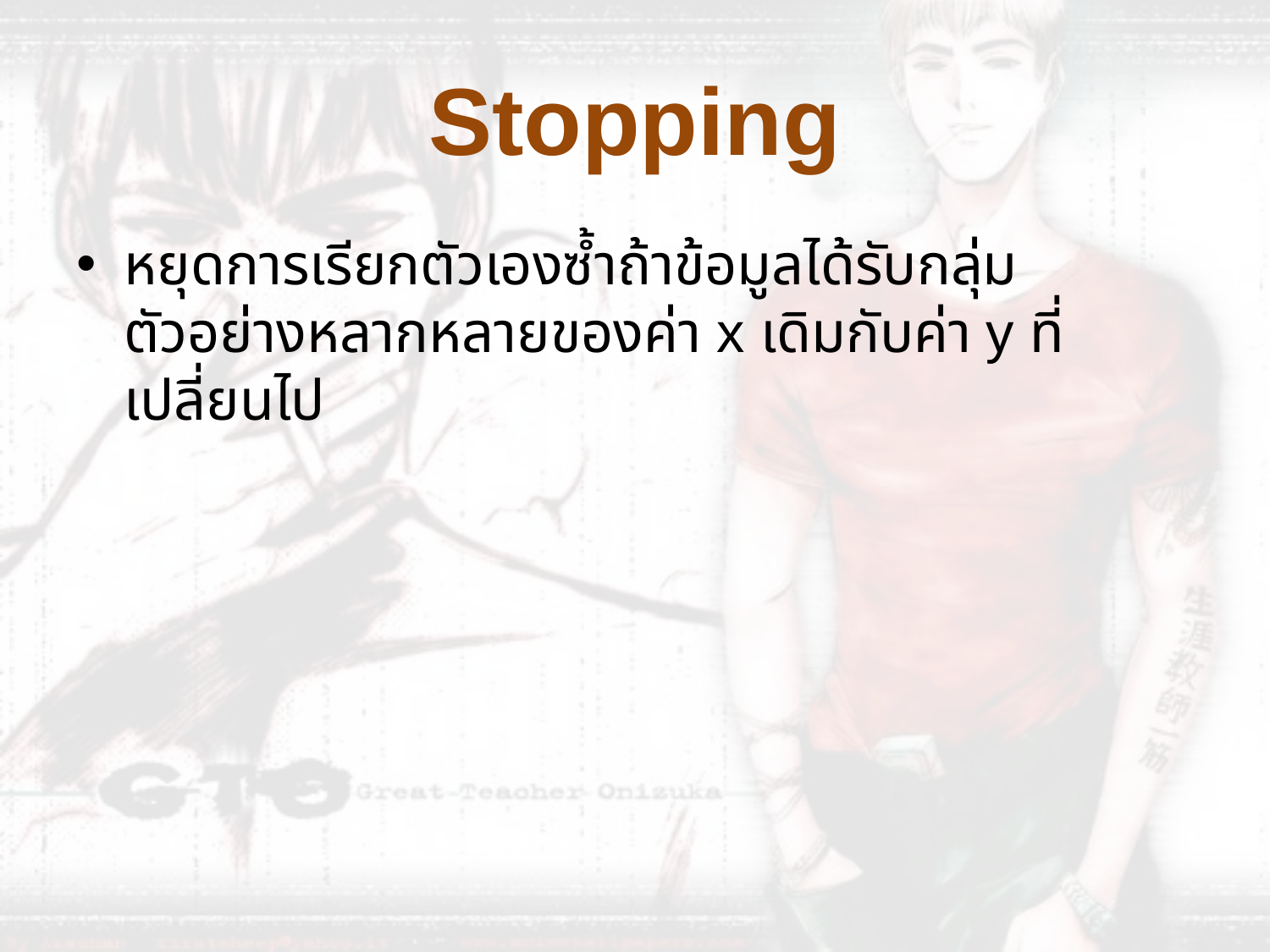

# Stopping
หยุดการเรียกตัวเองซ้ำถ้าข้อมูลได้รับกลุ่มตัวอย่างหลากหลายของค่า x เดิมกับค่า y ที่เปลี่ยนไป